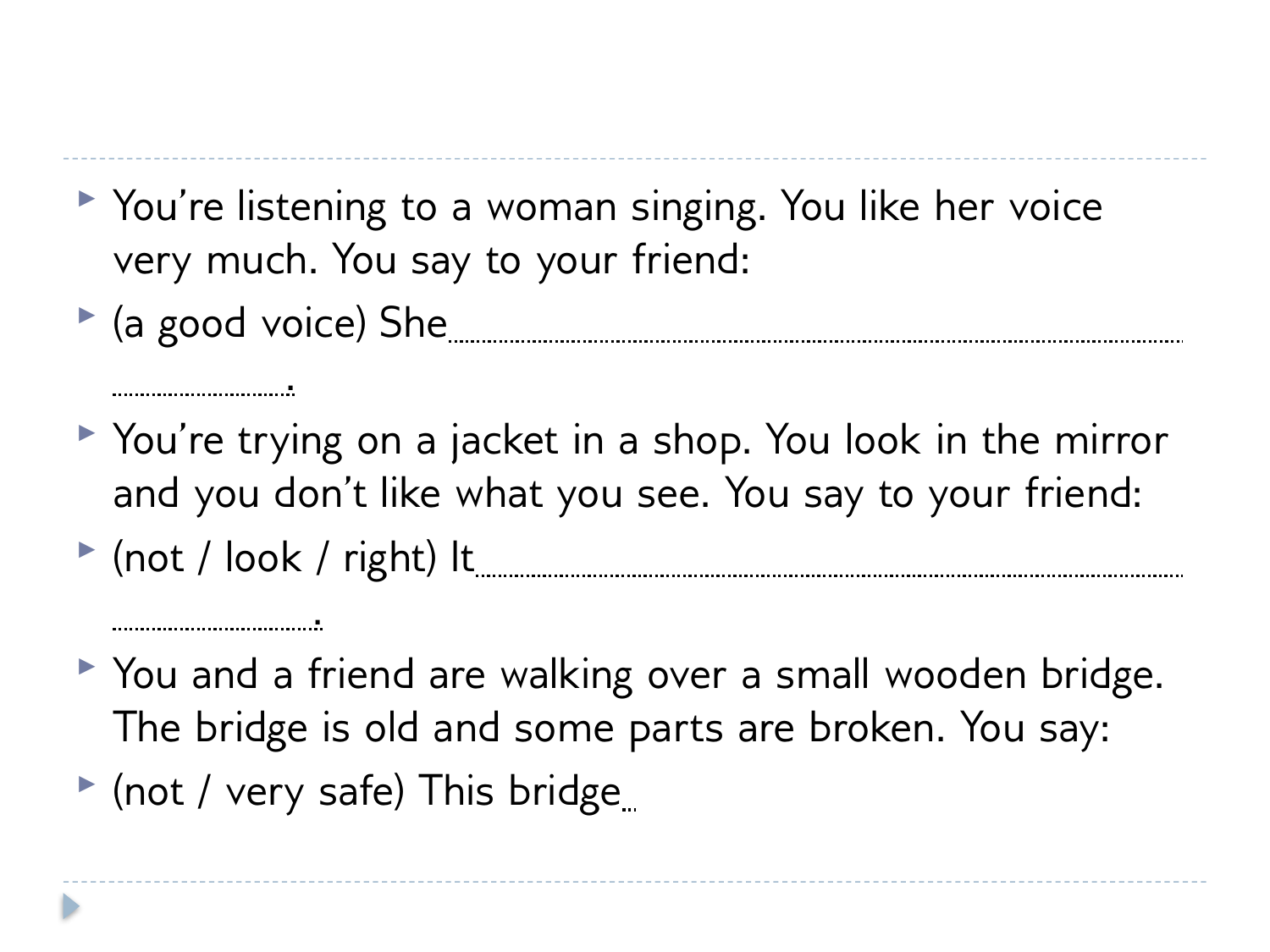

#
You’re listening to a woman singing. You like her voice very much. You say to your friend:
(a good voice) She                                                                     .
You’re trying on a jacket in a shop. You look in the mirror and you don’t like what you see. You say to your friend:
(not / look / right) It                                                                     .
You and a friend are walking over a small wooden bridge. The bridge is old and some parts are broken. You say:
(not / very safe) This bridge